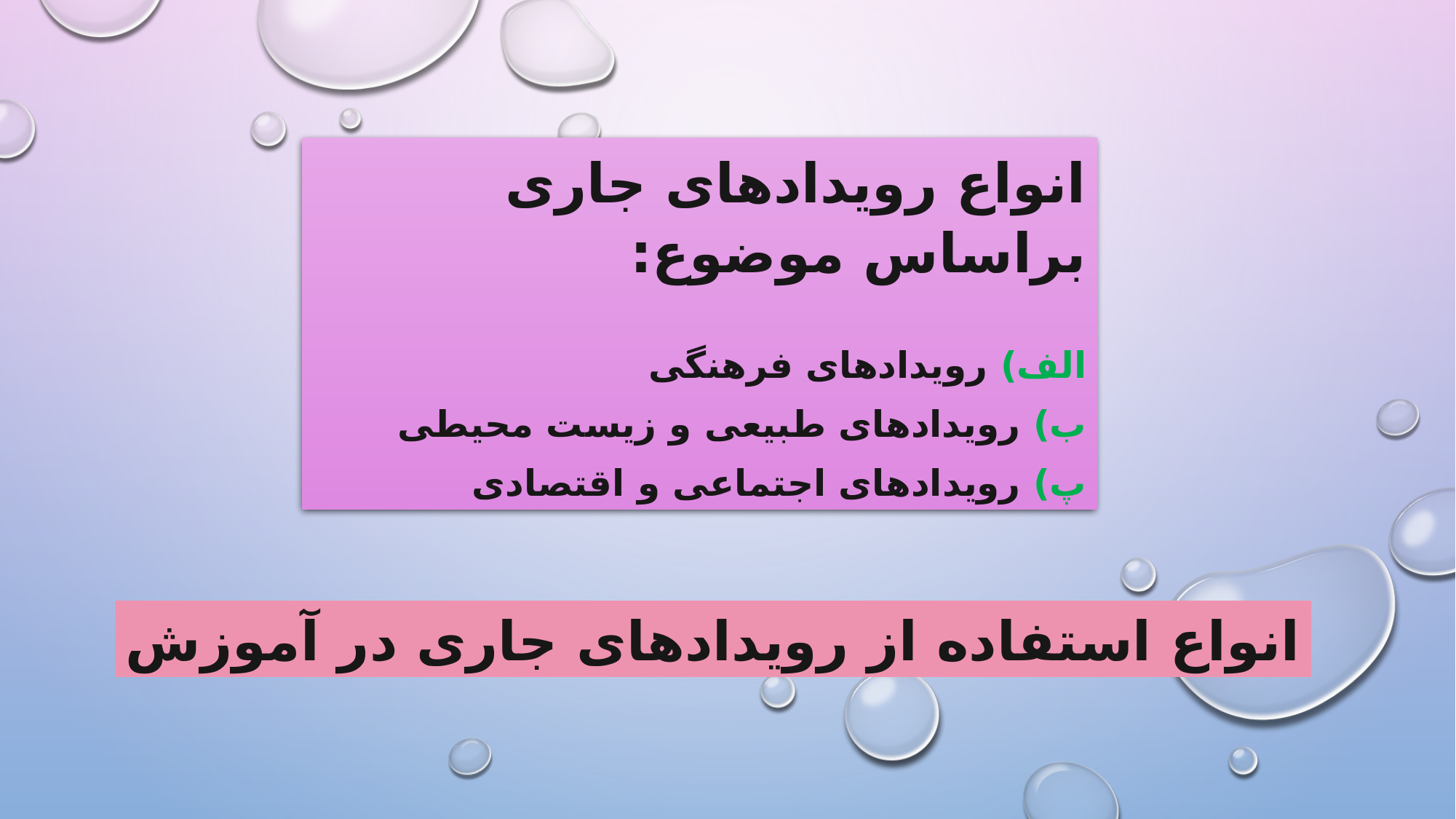

انواع رويدادهای جاری براساس موضوع:

الف) رويدادهای فرهنگی
ب) رويدادهای طبيعی و زيست محيطی
پ) رويدادهای اجتماعی و اقتصادی
انواع استفاده از رويدادهای جاری در آموزش